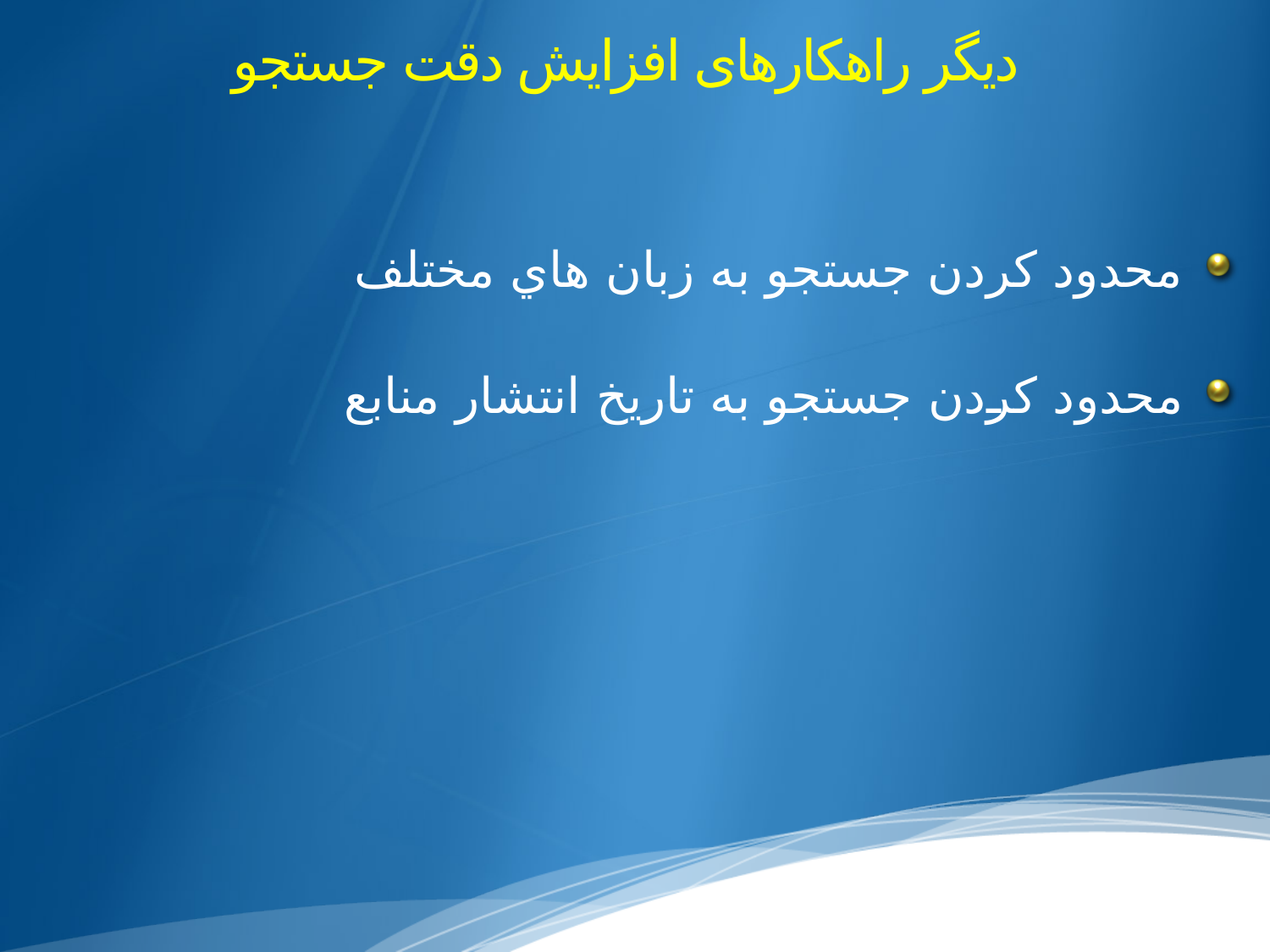

# دیگر راهکارهای افزایش دقت جستجو

محدود کردن جستجو به زبان هاي مختلف

محدود کردن جستجو به تاريخ انتشار منابع